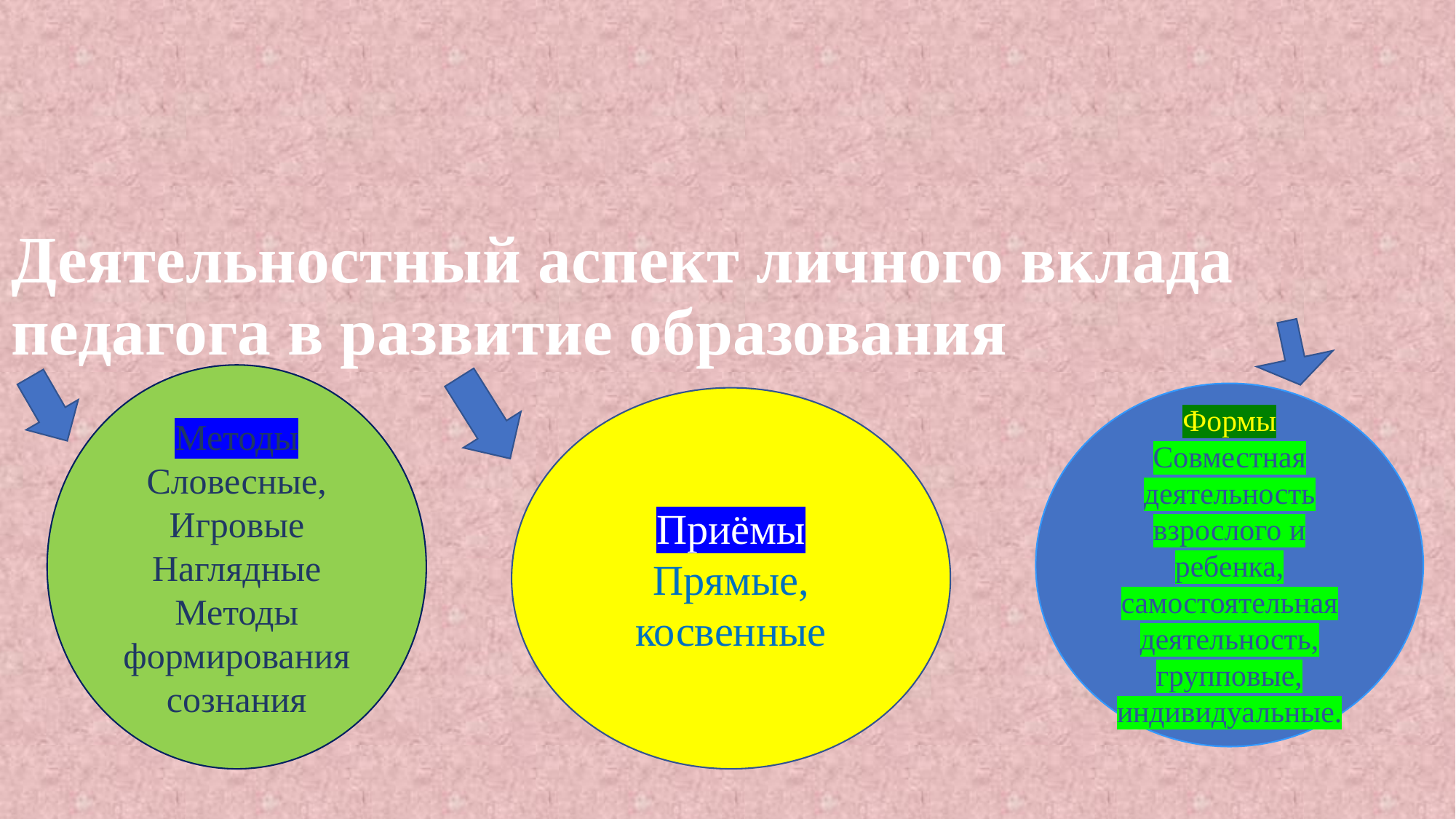

# Деятельностный аспект личного вклада педагога в развитие образования

Методы
Словесные,
Игровые
Наглядные
Методы формирования сознания

Формы
Совместная деятельность взрослого и ребенка, самостоятельная деятельность, групповые, индивидуальные.

Приёмы
Прямые, косвенные